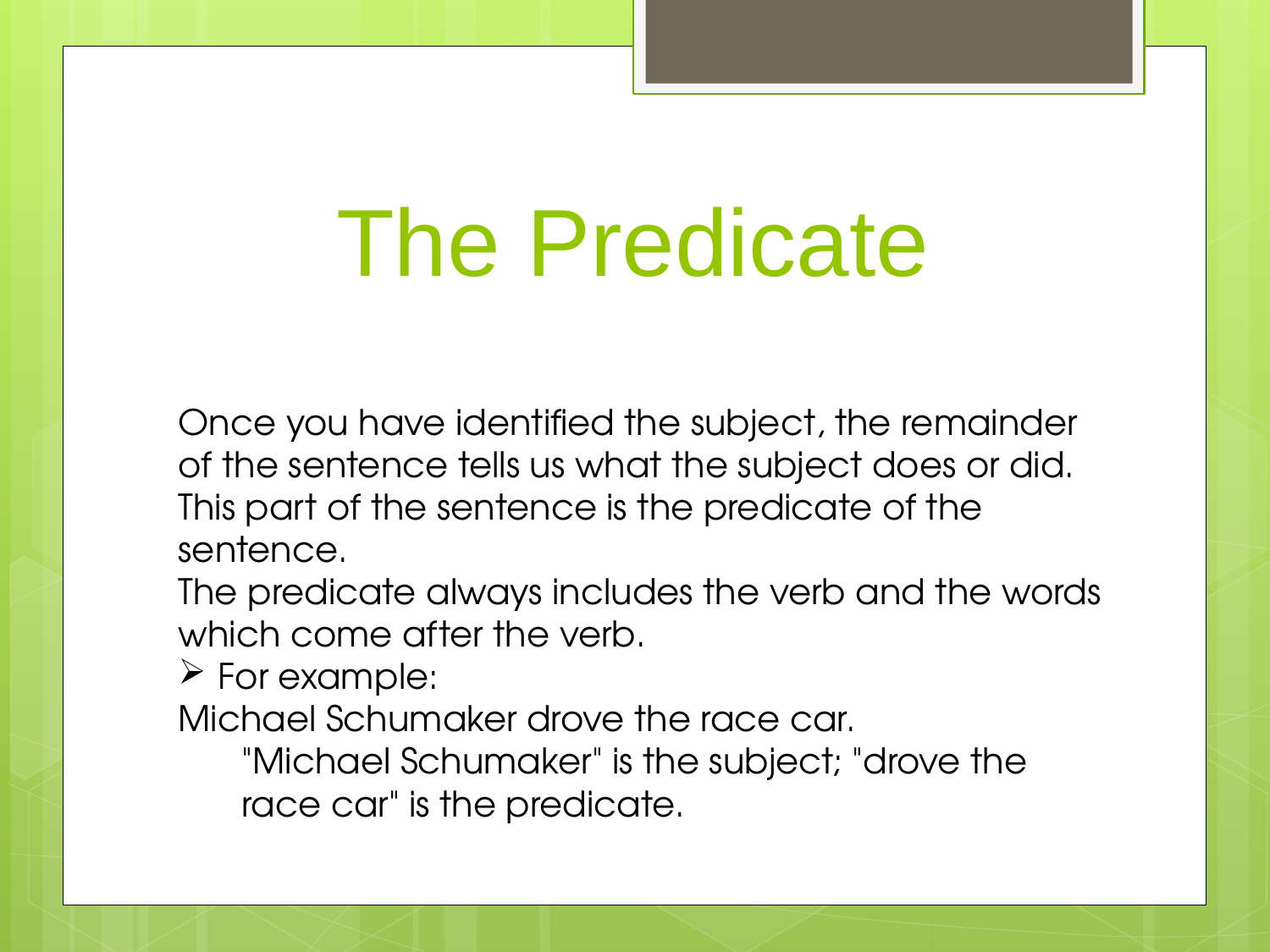

# The Predicate
Once you have identified the subject, the remainder of the sentence tells us what the subject does or did. This part of the sentence is the predicate of the sentence.
The predicate always includes the verb and the words which come after the verb.
For example:
Michael Schumaker drove the race car.
"Michael Schumaker" is the subject; "drove the race car" is the predicate.